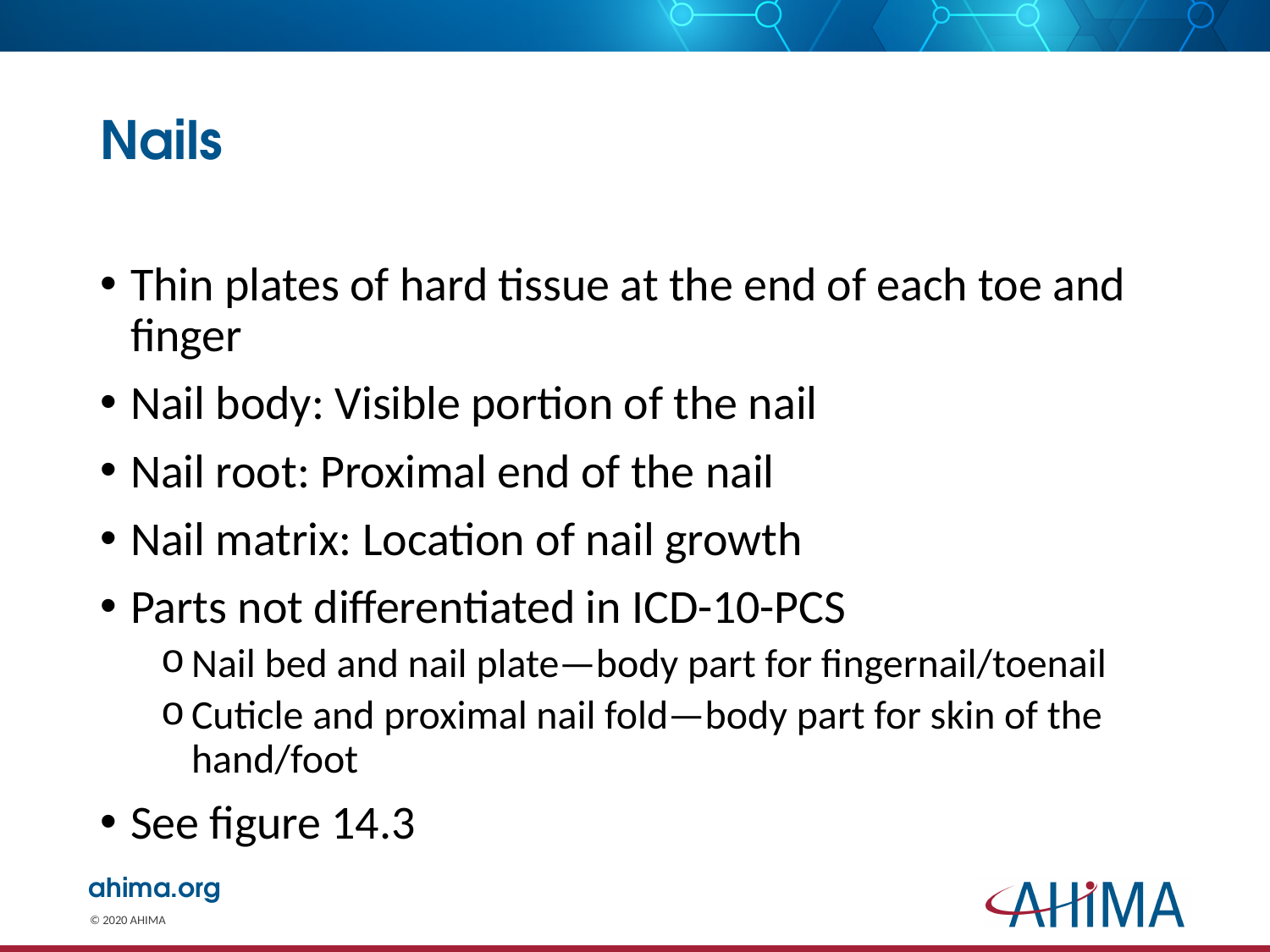

# Nails
Thin plates of hard tissue at the end of each toe and finger
Nail body: Visible portion of the nail
Nail root: Proximal end of the nail
Nail matrix: Location of nail growth
Parts not differentiated in ICD-10-PCS
Nail bed and nail plate—body part for fingernail/toenail
Cuticle and proximal nail fold—body part for skin of the hand/foot
See figure 14.3